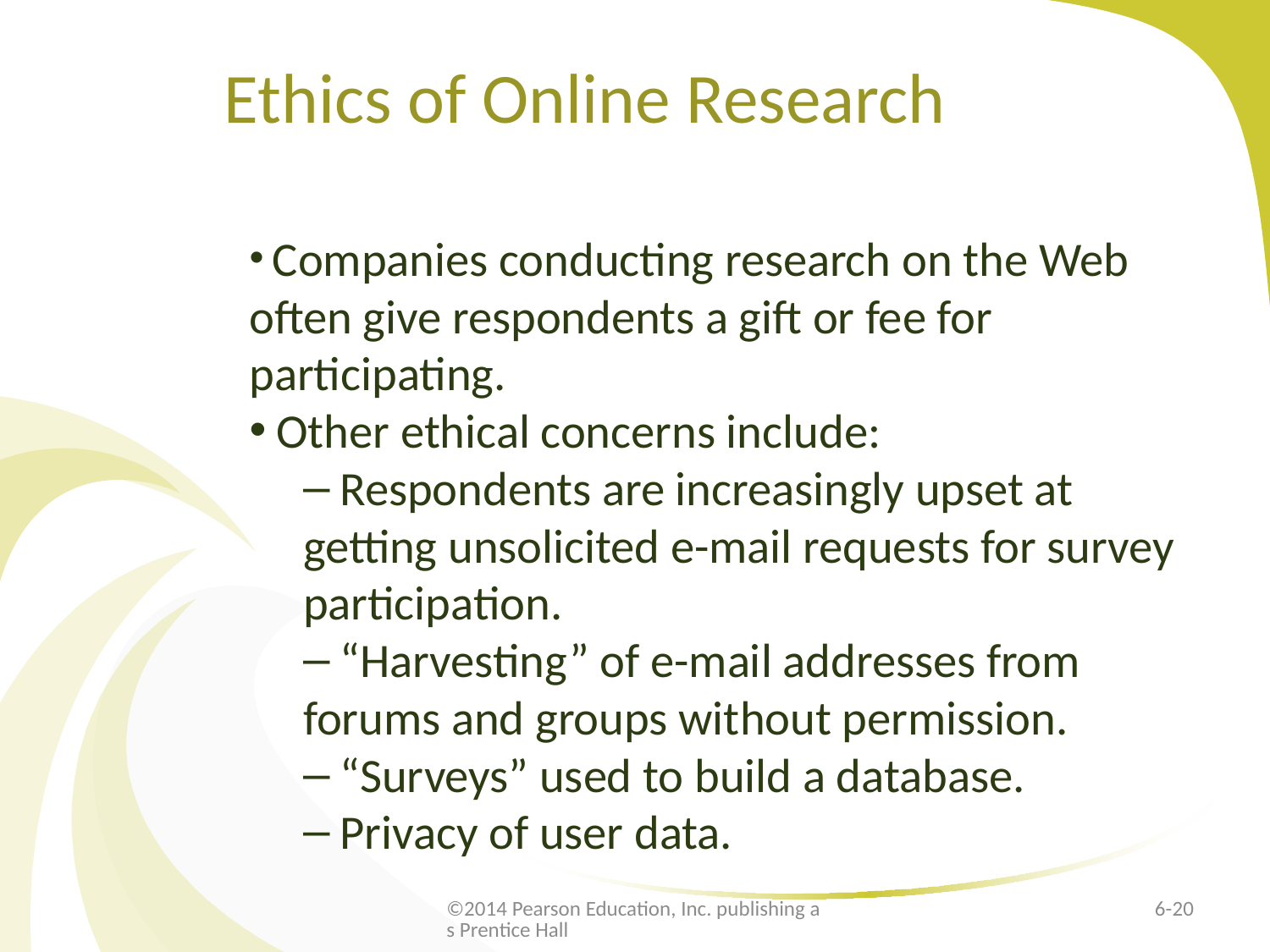

# Ethics of Online Research
 Companies conducting research on the Web often give respondents a gift or fee for participating.
 Other ethical concerns include:
 Respondents are increasingly upset at getting unsolicited e-mail requests for survey participation.
 “Harvesting” of e-mail addresses from forums and groups without permission.
 “Surveys” used to build a database.
 Privacy of user data.
©2014 Pearson Education, Inc. publishing as Prentice Hall
6-20